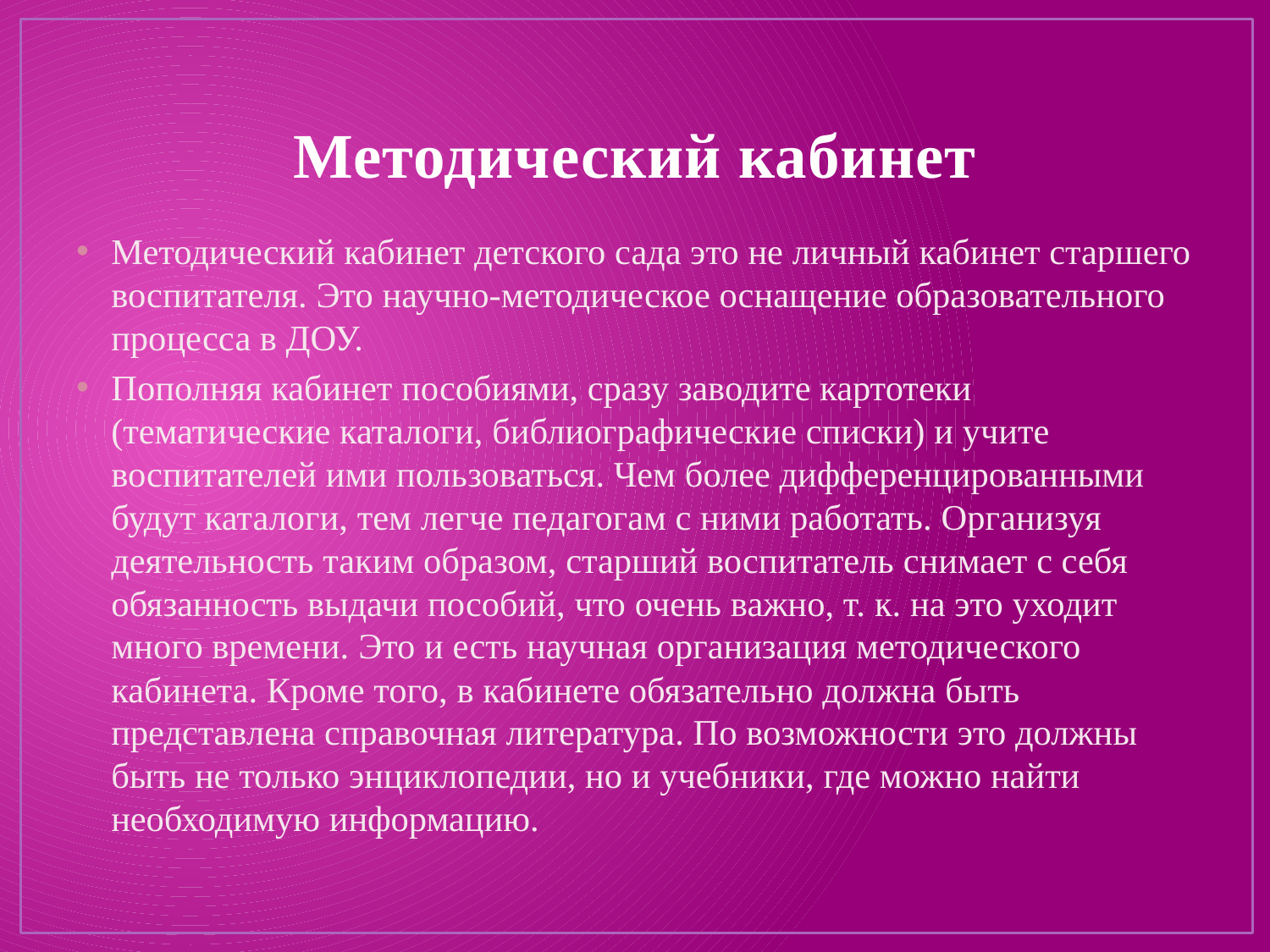

# Методический кабинет
Методический кабинет детского сада это не личный кабинет старшего воспитателя. Это научно-методическое оснащение образовательного процесса в ДОУ.
Пополняя кабинет пособиями, сразу заводите картотеки (тематические каталоги, библиографические списки) и учите воспитателей ими пользоваться. Чем более дифференцированными будут каталоги, тем легче педагогам с ними работать. Организуя деятельность таким образом, старший воспитатель снимает с себя обязанность выдачи пособий, что очень важно, т. к. на это уходит много времени. Это и есть научная организация методического кабинета. Кроме того, в кабинете обязательно должна быть представлена справочная литература. По возможности это должны быть не только энциклопедии, но и учебники, где можно найти необходимую информацию.